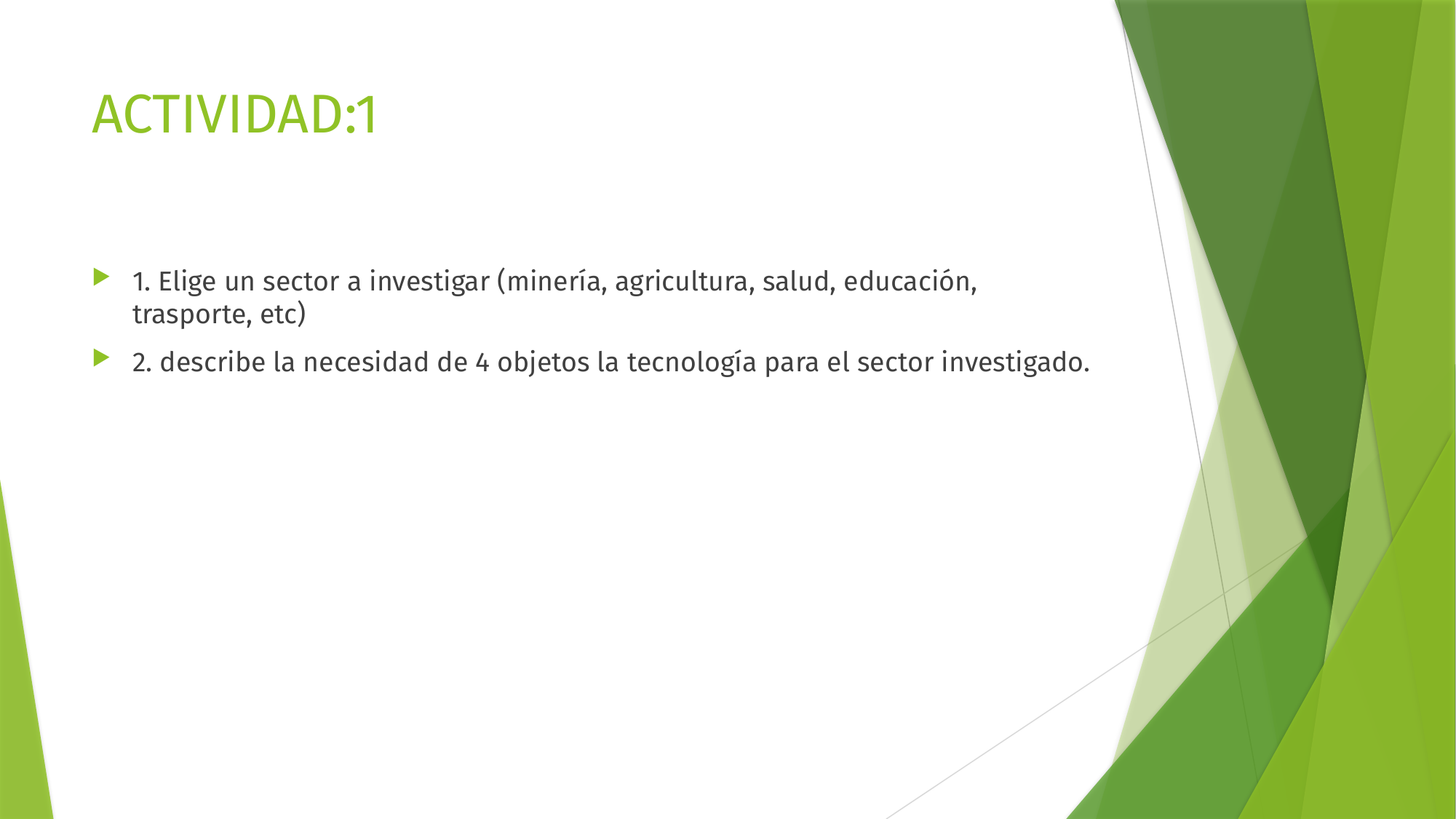

# ACTIVIDAD:1
1. Elige un sector a investigar (minería, agricultura, salud, educación, trasporte, etc)
2. describe la necesidad de 4 objetos la tecnología para el sector investigado.